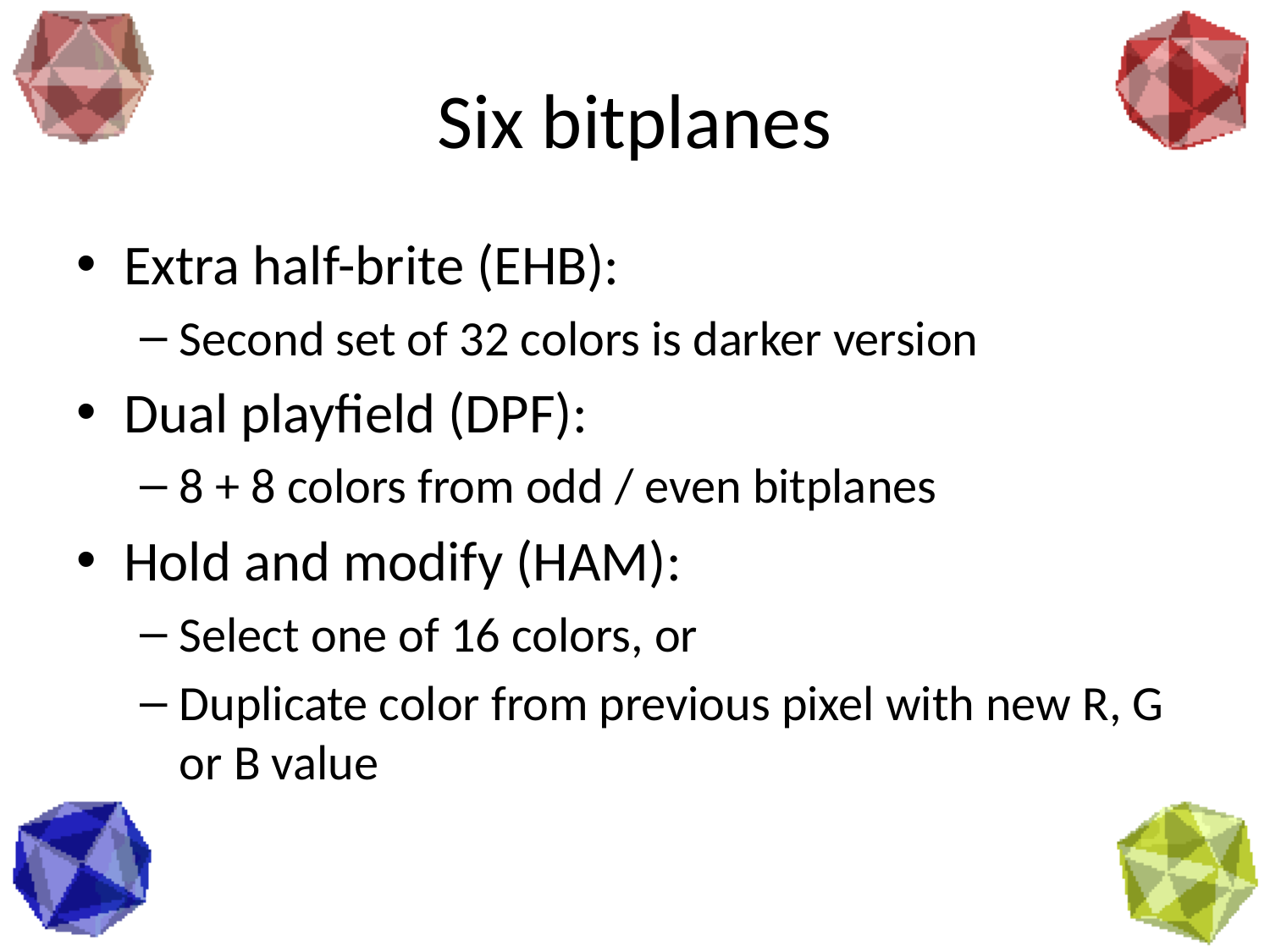

# Six bitplanes
Extra half-brite (EHB):
Second set of 32 colors is darker version
Dual playfield (DPF):
8 + 8 colors from odd / even bitplanes
Hold and modify (HAM):
Select one of 16 colors, or
Duplicate color from previous pixel with new R, G or B value